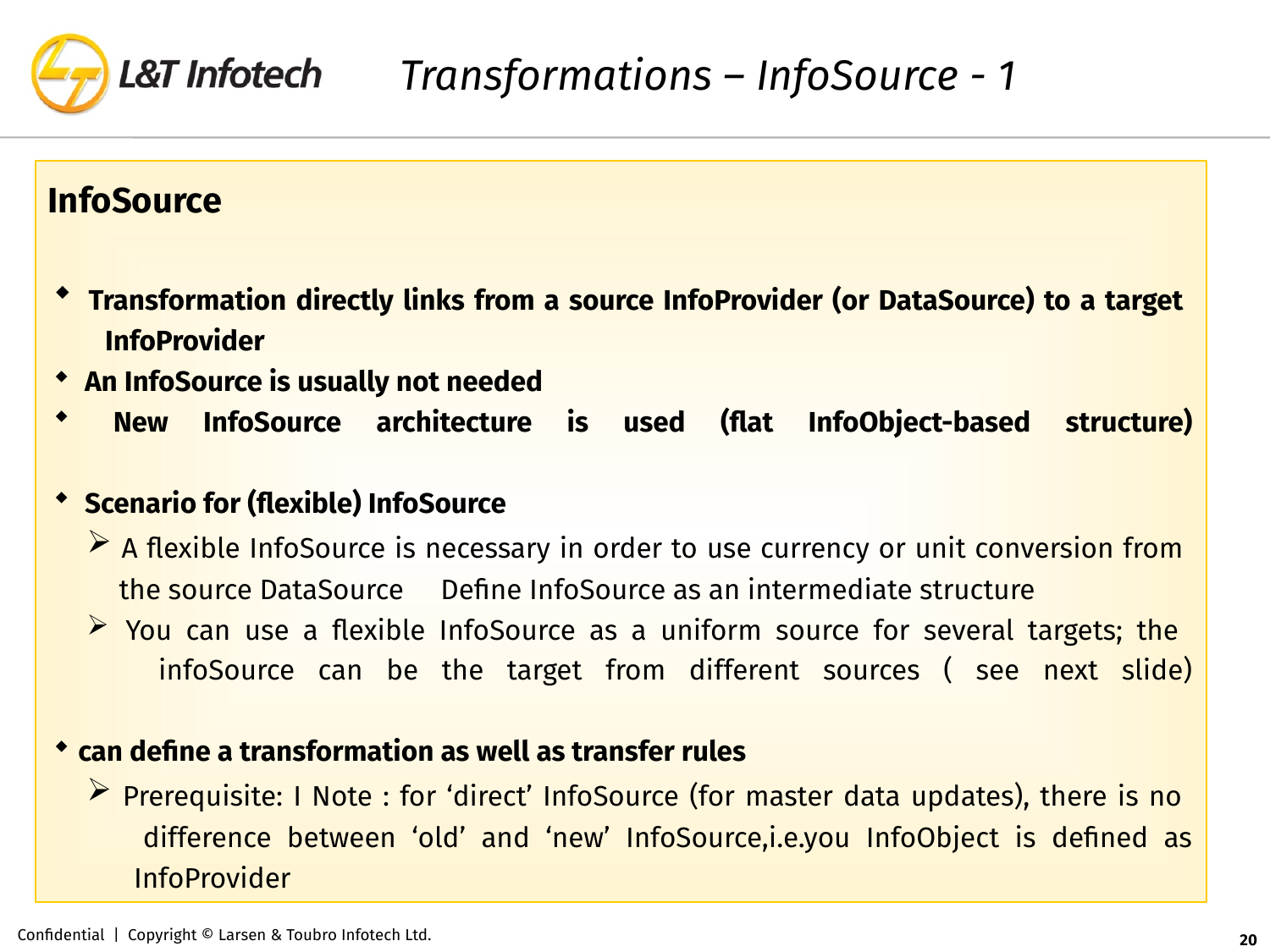

# Transformations – InfoSource - 1
InfoSource

 Transformation directly links from a source InfoProvider (or DataSource) to a target
    InfoProvider
 An InfoSource is usually not needed
 New InfoSource architecture is used (flat InfoObject-based structure)
 Scenario for (flexible) InfoSource
 A flexible InfoSource is necessary in order to use currency or unit conversion from
 the source DataSource     Define InfoSource as an intermediate structure
 You can use a flexible InfoSource as a uniform source for several targets; the
  infoSource can be the target from different sources ( see next slide)
can define a transformation as well as transfer rules
 Prerequisite: I Note : for ‘direct’ InfoSource (for master data updates), there is no
  difference between ‘old’ and ‘new’ InfoSource,i.e.you InfoObject is defined as
   InfoProvider
Confidential  |  Copyright © Larsen & Toubro Infotech Ltd.
20